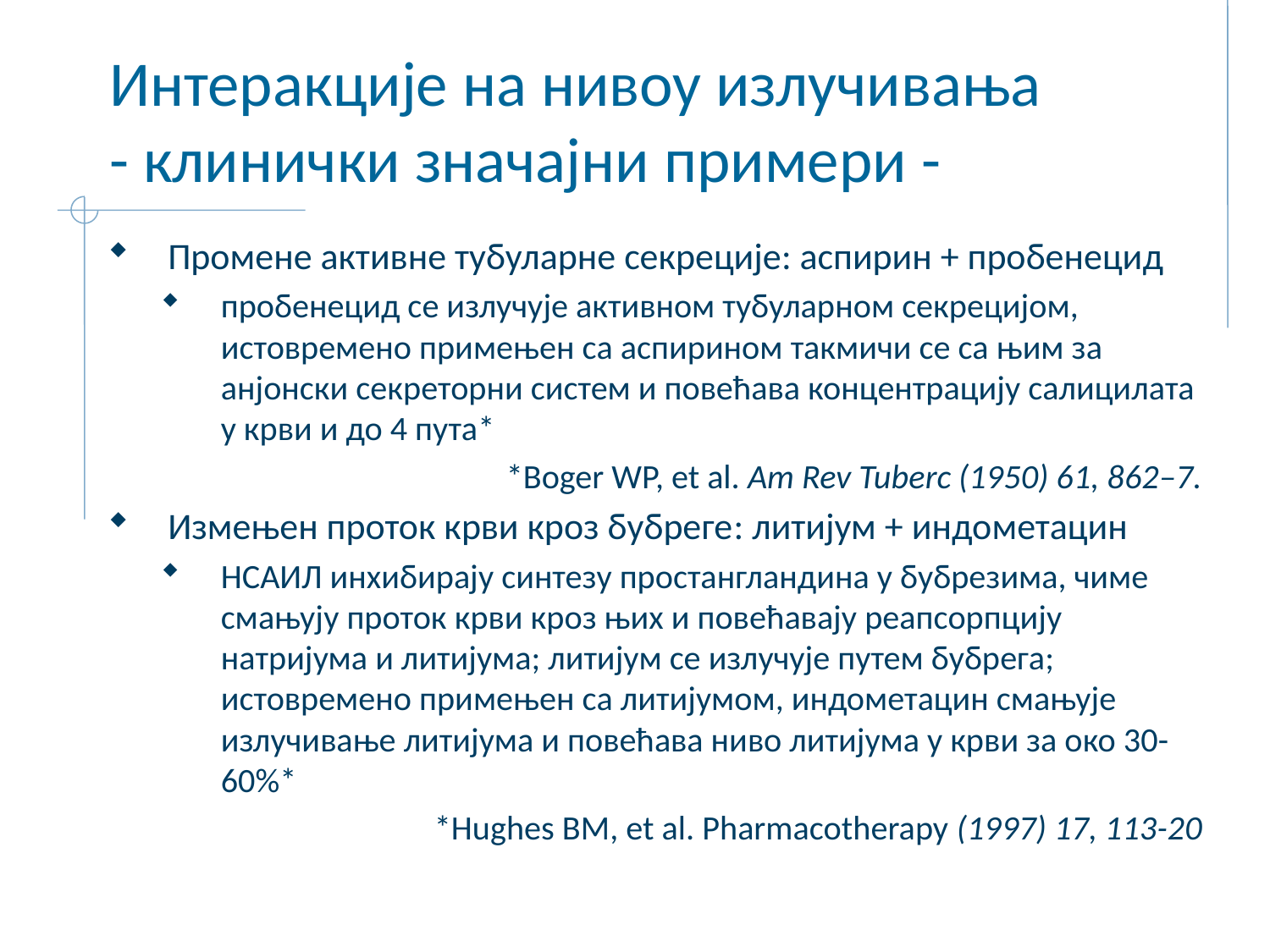

# Интеракције на нивоу излучивања - клинички значајни примери -
Промене активне тубуларне секреције: аспирин + пробенецид
пробенецид се излучује активном тубуларном секрецијом, истовремено примењен са аспирином такмичи се са њим за анјонски секреторни систем и повећава концентрацију салицилата у крви и до 4 пута*
*Boger WP, et al. Am Rev Tuberc (1950) 61, 862–7.
Измењен проток крви кроз бубреге: литијум + индометацин
НСАИЛ инхибирају синтезу простангландина у бубрезима, чиме смањују проток крви кроз њих и повећавају реапсорпцију натријума и литијума; литијум се излучује путем бубрега; истовремено примењен са литијумом, индометацин смањује излучивање литијума и повећава ниво литијума у крви за око 30-60%*
*Hughes BM, et al. Pharmacotherapy (1997) 17, 113-20